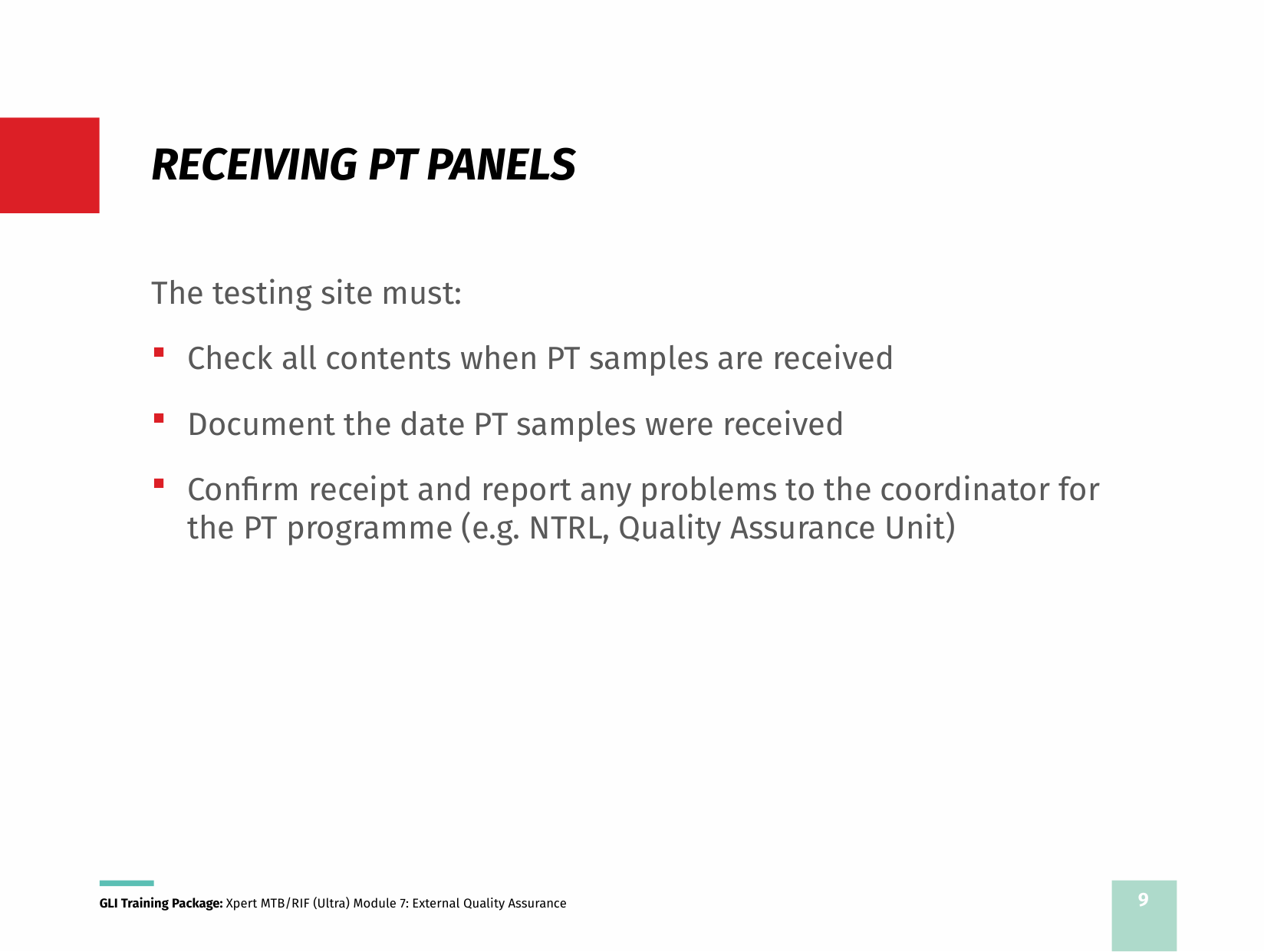

# RECEIVING PT PANELS
The testing site must:
Check all contents when PT samples are received
Document the date PT samples were received
Confirm receipt and report any problems to the coordinator for the PT programme (e.g. NTRL, Quality Assurance Unit)